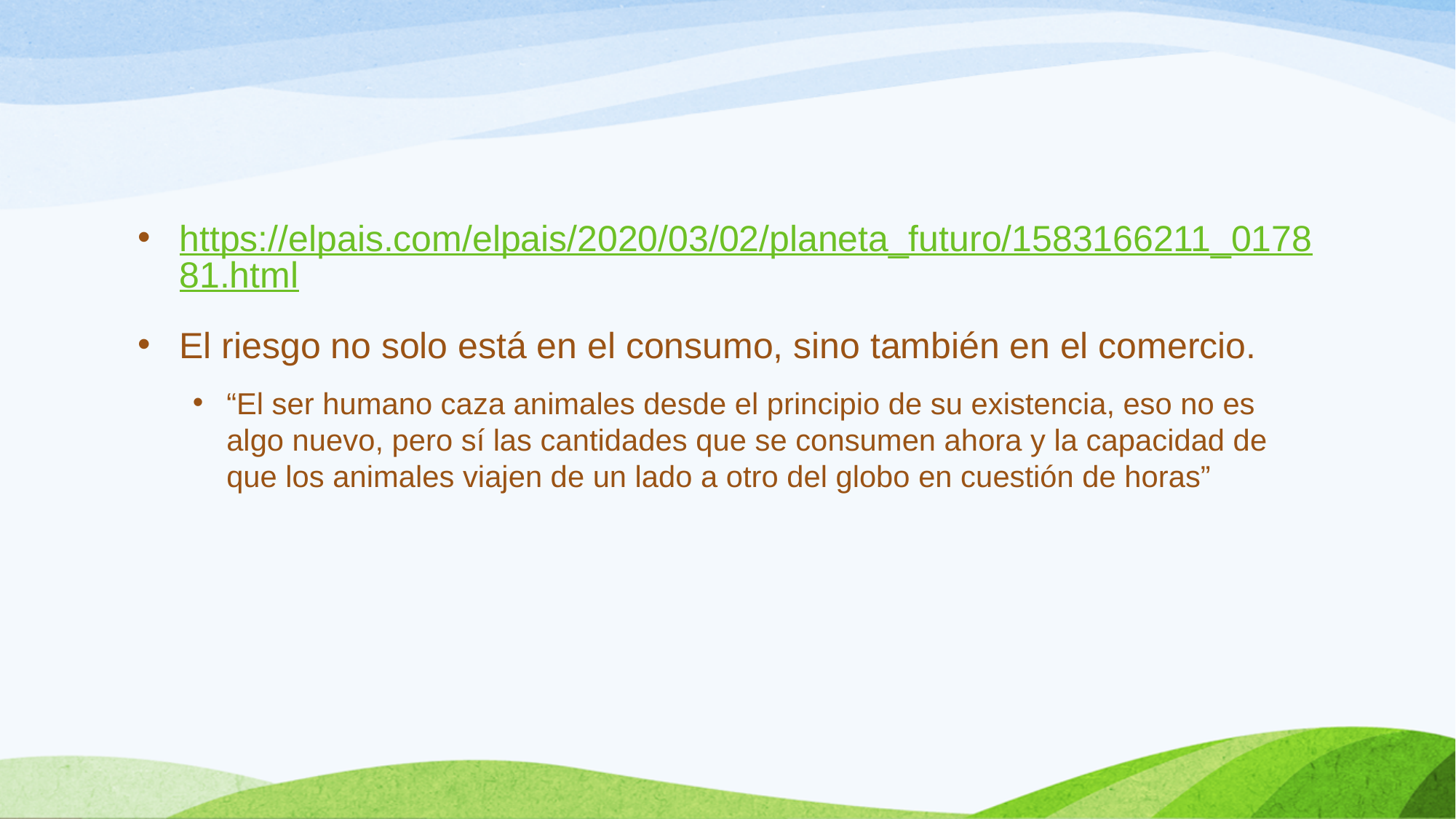

#
https://elpais.com/elpais/2020/03/02/planeta_futuro/1583166211_017881.html
El riesgo no solo está en el consumo, sino también en el comercio.
“El ser humano caza animales desde el principio de su existencia, eso no es algo nuevo, pero sí las cantidades que se consumen ahora y la capacidad de que los animales viajen de un lado a otro del globo en cuestión de horas”